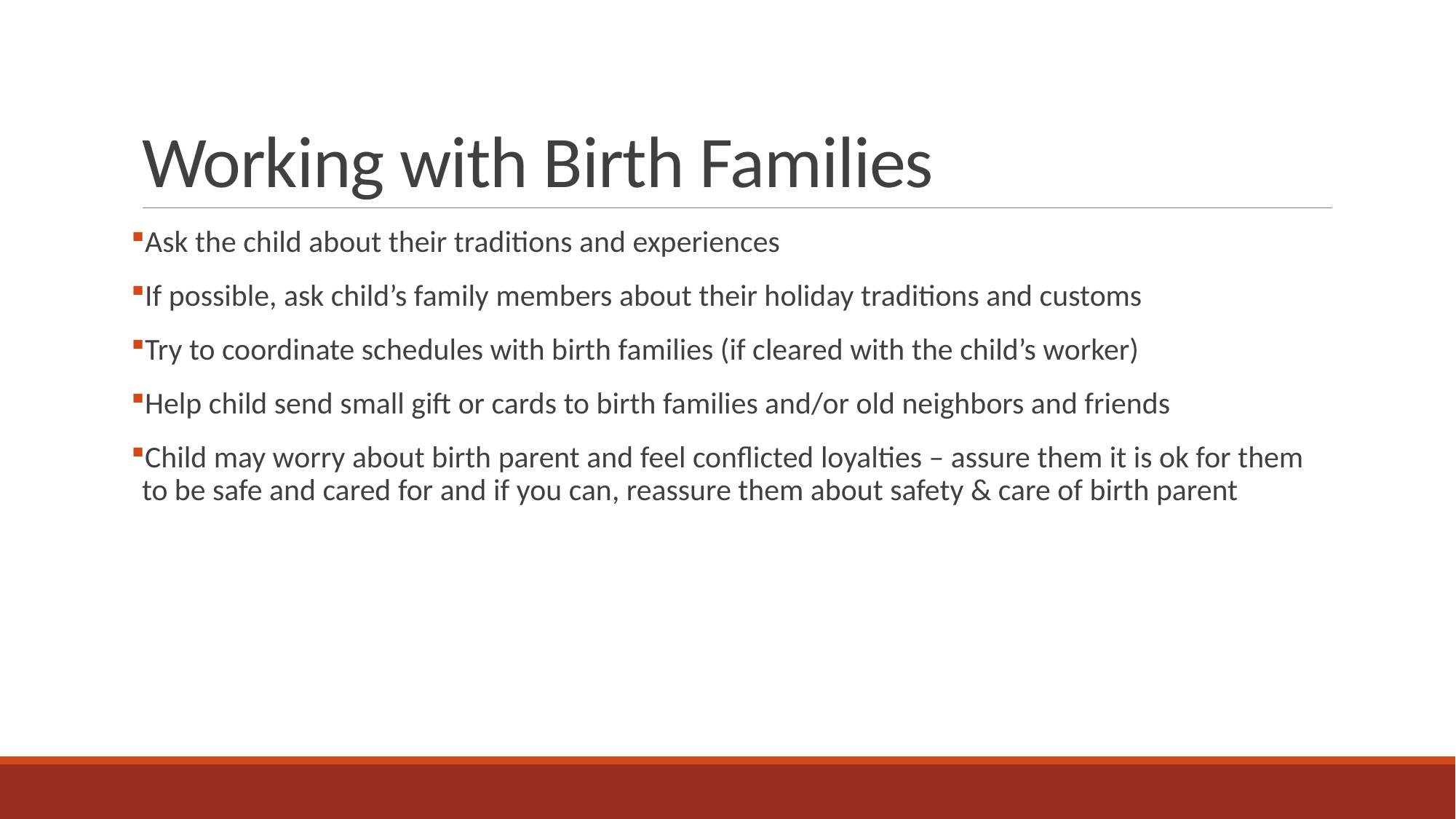

# Working with Birth Families
Ask the child about their traditions and experiences
If possible, ask child’s family members about their holiday traditions and customs
Try to coordinate schedules with birth families (if cleared with the child’s worker)
Help child send small gift or cards to birth families and/or old neighbors and friends
Child may worry about birth parent and feel conflicted loyalties – assure them it is ok for them to be safe and cared for and if you can, reassure them about safety & care of birth parent